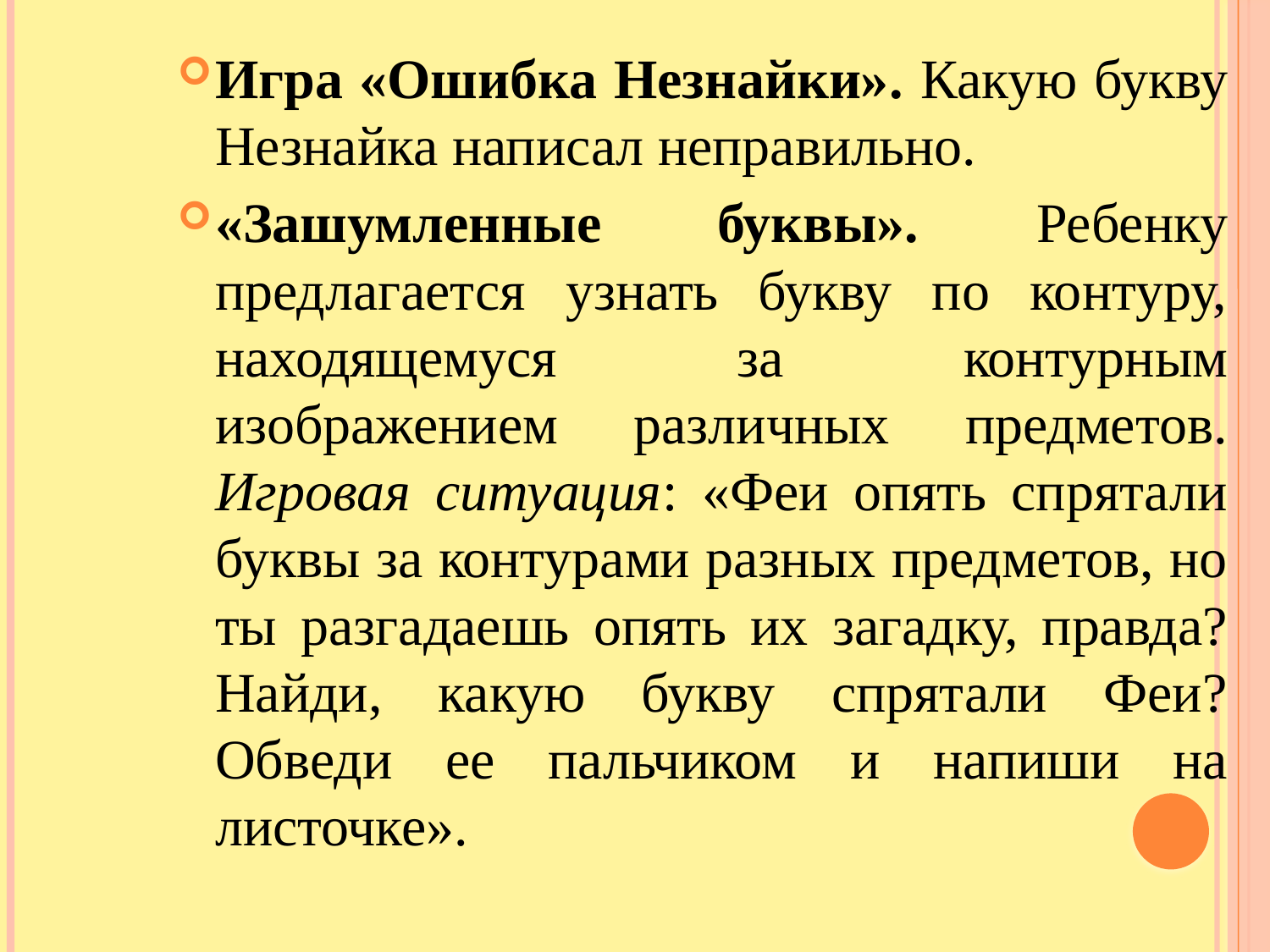

Игра «Ошибка Незнайки». Какую букву Незнайка написал неправильно.
«Зашумленные буквы». Ребенку предлагается узнать букву по контуру, находящемуся за контурным изображением различных предметов.
Игровая ситуация: «Феи опять спрятали буквы за контурами разных предметов, но ты разгадаешь опять их загадку, правда? Найди, какую букву спрятали Феи? Обведи ее пальчиком и напиши на листочке».